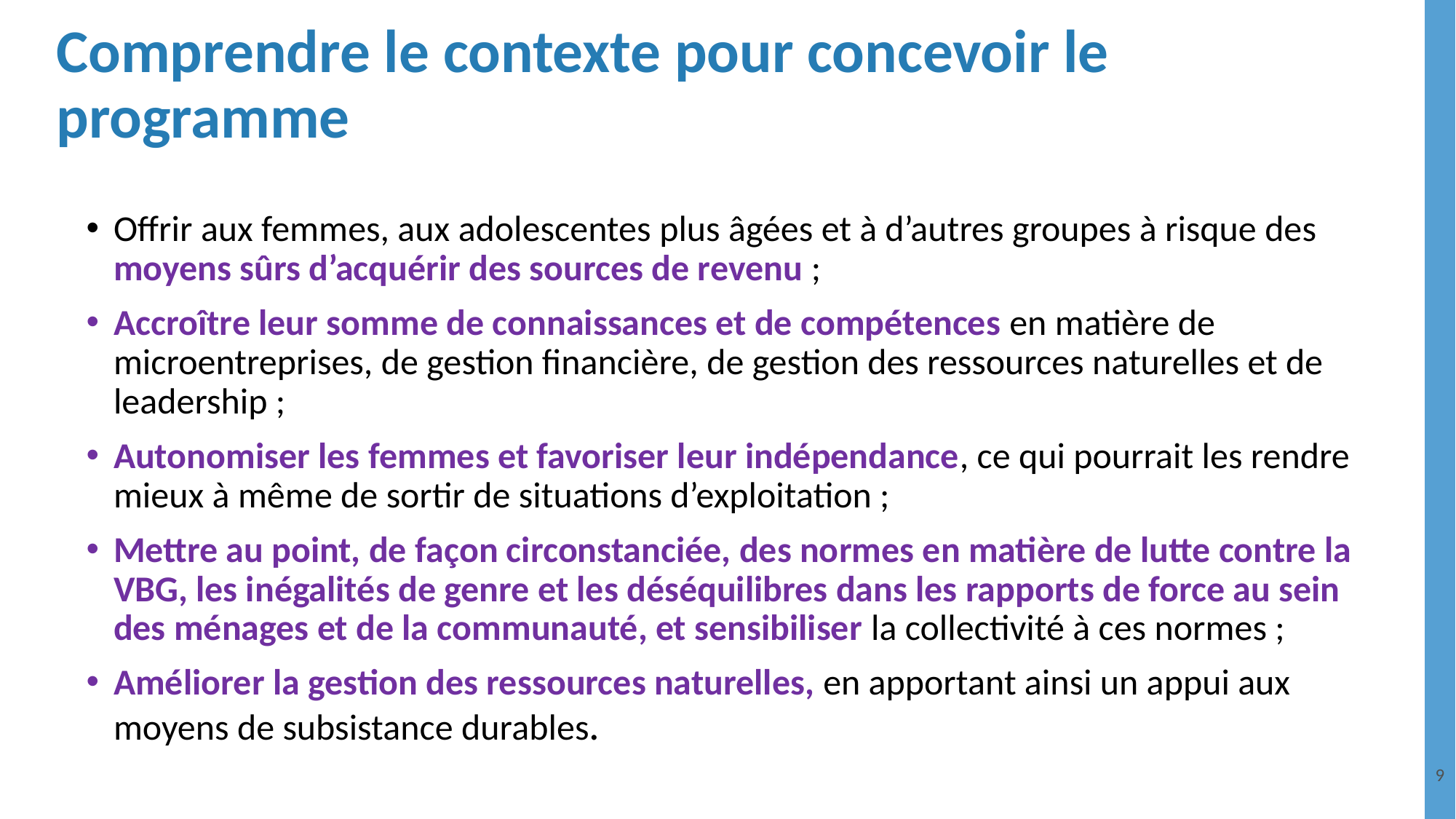

# Comprendre le contexte pour concevoir le programme
Offrir aux femmes, aux adolescentes plus âgées et à d’autres groupes à risque des moyens sûrs d’acquérir des sources de revenu ;
Accroître leur somme de connaissances et de compétences en matière de microentreprises, de gestion financière, de gestion des ressources naturelles et de leadership ;
Autonomiser les femmes et favoriser leur indépendance, ce qui pourrait les rendre mieux à même de sortir de situations d’exploitation ;
Mettre au point, de façon circonstanciée, des normes en matière de lutte contre la VBG, les inégalités de genre et les déséquilibres dans les rapports de force au sein des ménages et de la communauté, et sensibiliser la collectivité à ces normes ;
Améliorer la gestion des ressources naturelles, en apportant ainsi un appui aux moyens de subsistance durables.
9